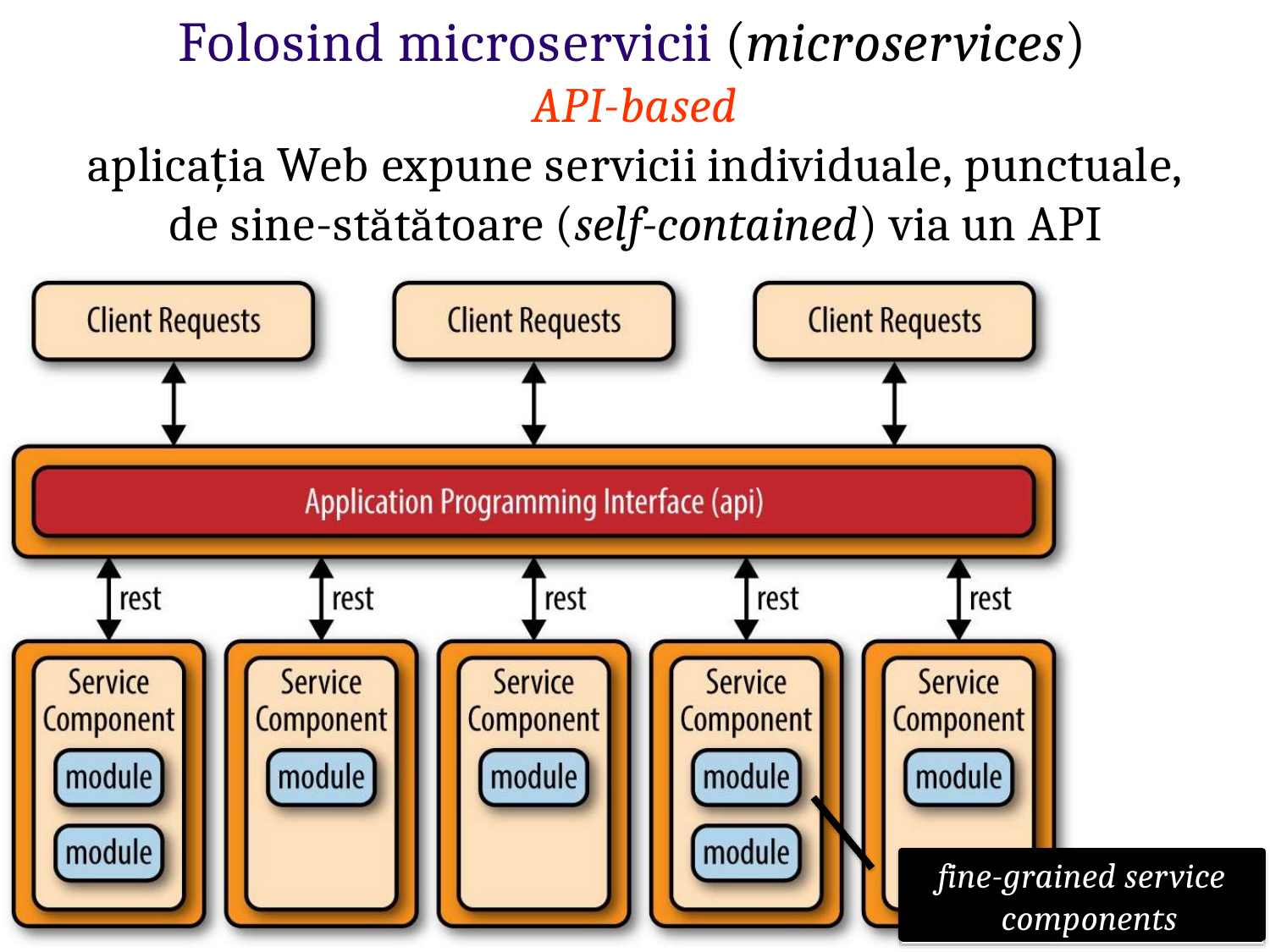

# Folosind microservicii (microservices)
API-based
aplicația Web expune servicii individuale, punctuale,
de sine-stătătoare (self-contained) via un API

fine-grained service  components